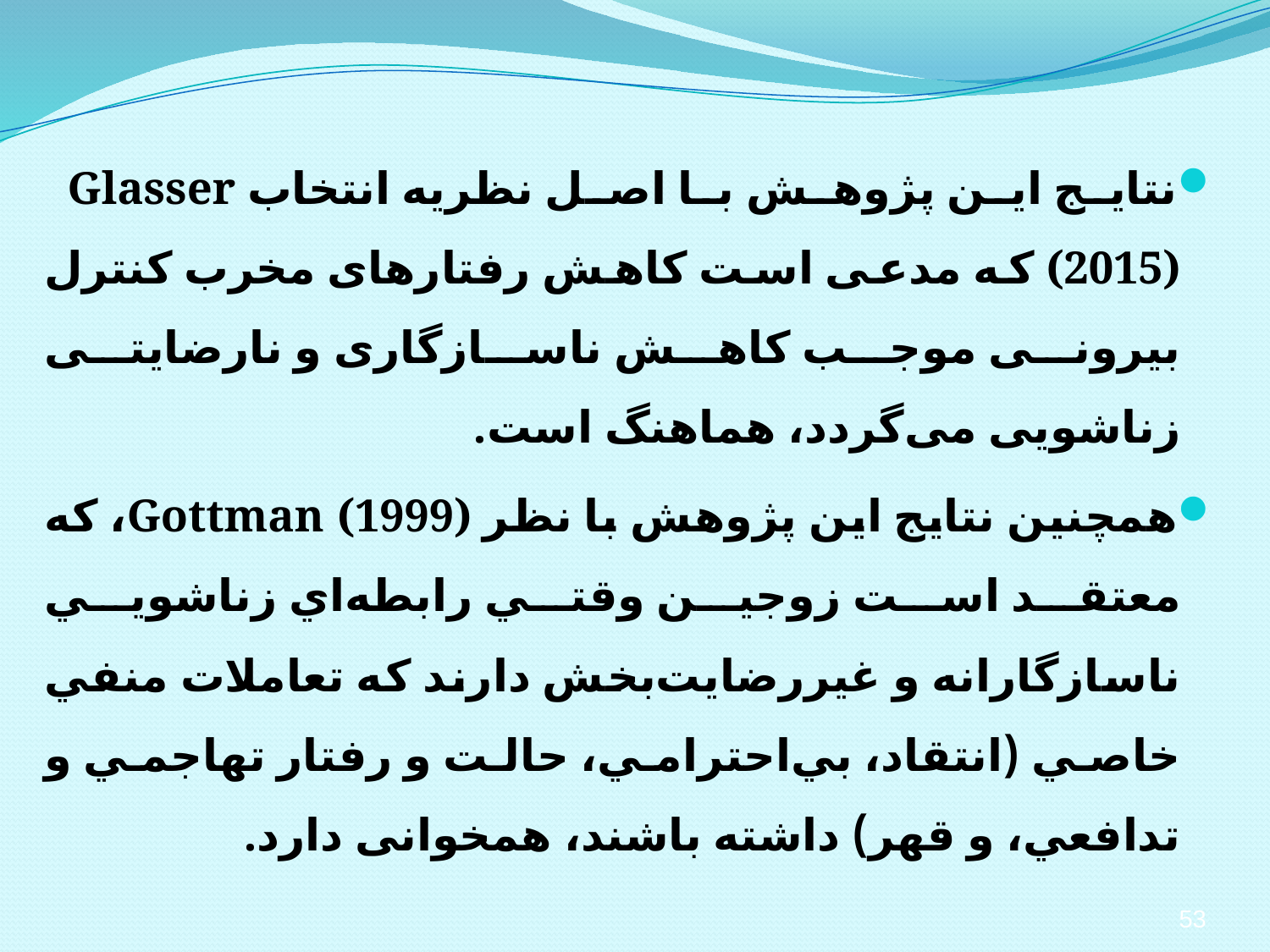

نتایج این پژوهش با اصل نظریه انتخاب Glasser (2015) که مدعی است کاهش رفتارهای مخرب کنترل بیرونی موجب کاهش ناسازگاری و نارضایتی زناشویی می‌گردد، هماهنگ است.
همچنین نتایج این پژوهش با نظر Gottman (1999)، که معتقد است زوجين وقتي رابطه‌اي زناشويي ناسازگارانه و غیررضایت‌بخش دارند كه تعاملات منفي خاصي (انتقاد، بي‌احترامي، حالت و رفتار تهاجمي و تدافعي، و قهر) داشته باشند، همخوانی دارد.
53